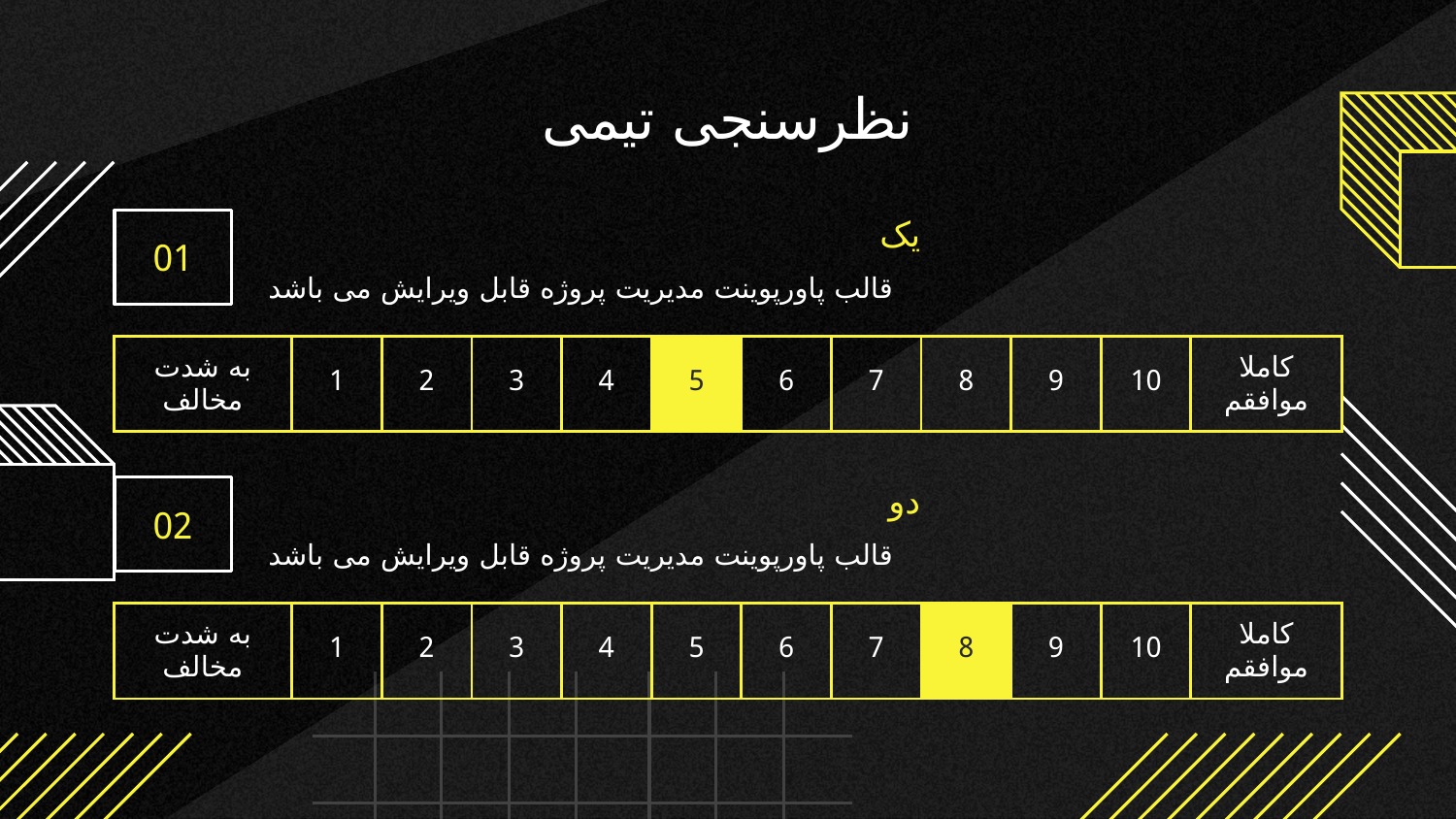

# نظرسنجی تیمی
یک
01
قالب پاورپوینت مدیریت پروژه قابل ویرایش می باشد
| به شدت مخالف | 1 | 2 | 3 | 4 | 5 | 6 | 7 | 8 | 9 | 10 | کاملا موافقم |
| --- | --- | --- | --- | --- | --- | --- | --- | --- | --- | --- | --- |
دو
02
قالب پاورپوینت مدیریت پروژه قابل ویرایش می باشد
| به شدت مخالف | 1 | 2 | 3 | 4 | 5 | 6 | 7 | 8 | 9 | 10 | کاملا موافقم |
| --- | --- | --- | --- | --- | --- | --- | --- | --- | --- | --- | --- |